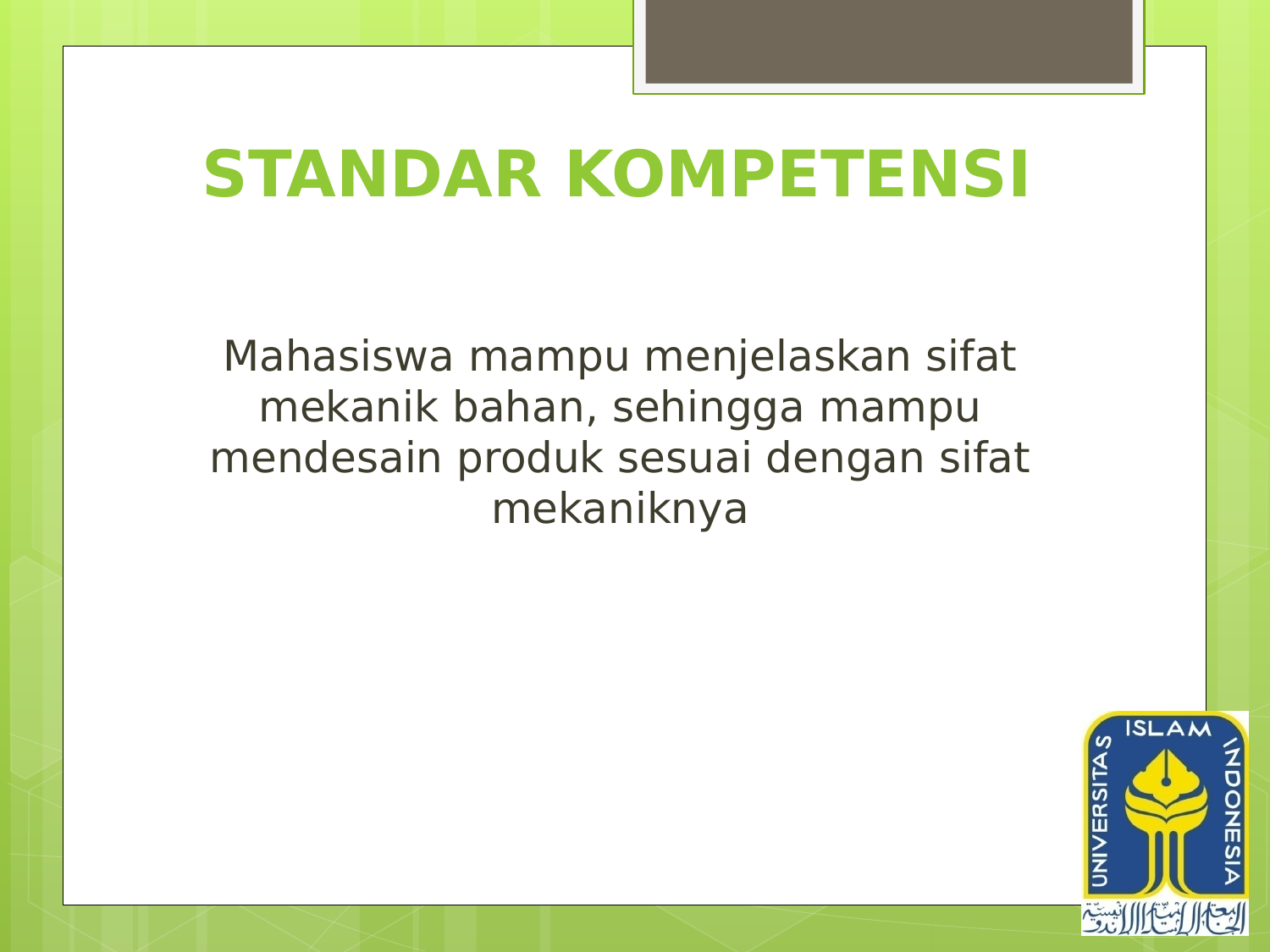

# Standar kompetensi

Mahasiswa mampu menjelaskan sifat mekanik bahan, sehingga mampu mendesain produk sesuai dengan sifat mekaniknya